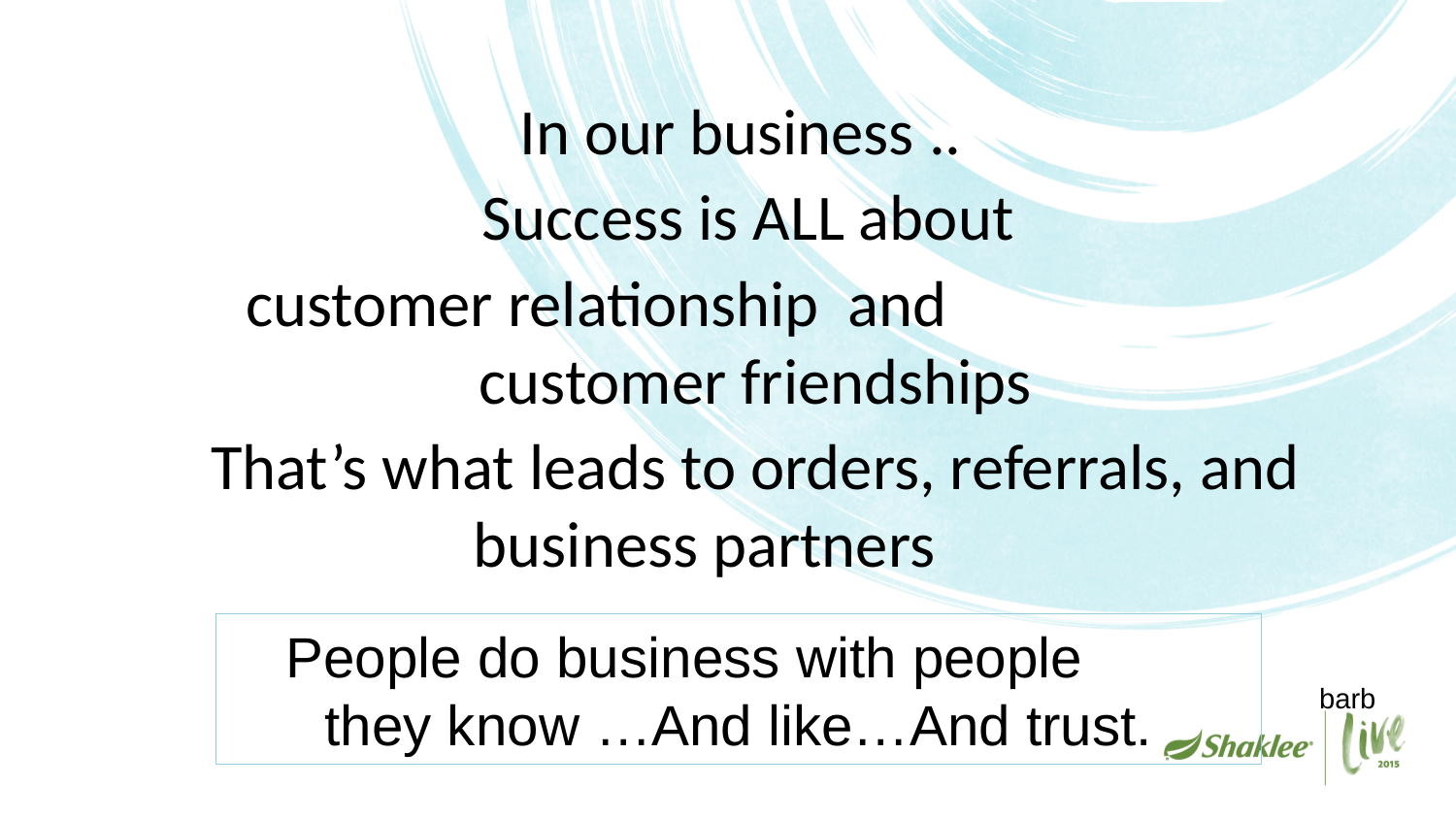

In our business ..
Success is ALL about
customer relationship  and 			customer friendships
That’s what leads to orders, referrals, and business partners
People do business with people 	   they know …And like…And trust.
barb